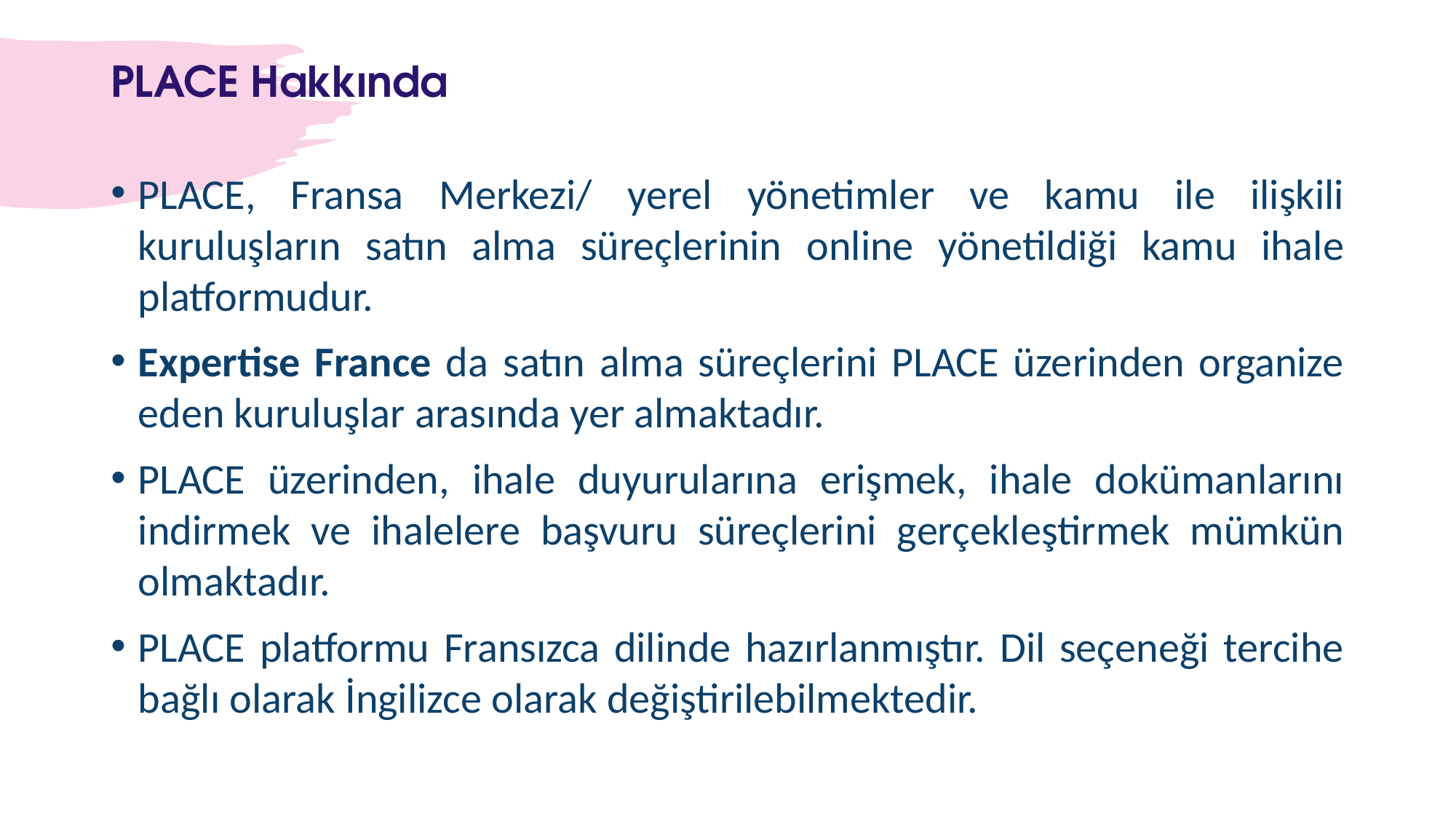

# PLACE Hakkında
PLACE, Fransa Merkezi/ yerel yönetimler ve kamu ile ilişkili kuruluşların satın alma süreçlerinin online yönetildiği kamu ihale platformudur.
Expertise France da satın alma süreçlerini PLACE üzerinden organize eden kuruluşlar arasında yer almaktadır.
PLACE üzerinden, ihale duyurularına erişmek, ihale dokümanlarını indirmek ve ihalelere başvuru süreçlerini gerçekleştirmek mümkün olmaktadır.
PLACE platformu Fransızca dilinde hazırlanmıştır. Dil seçeneği tercihe bağlı olarak İngilizce olarak değiştirilebilmektedir.